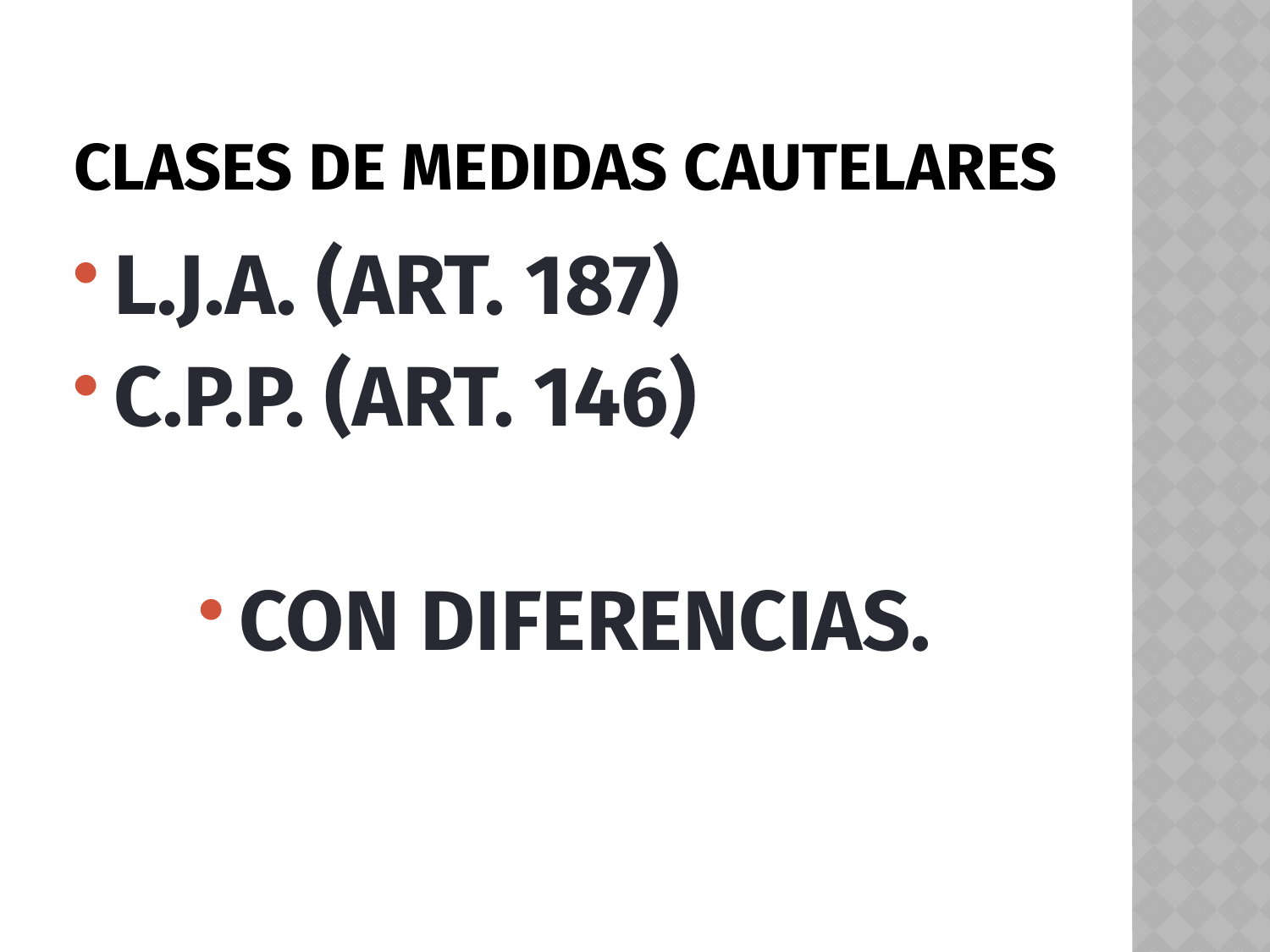

# Clases de medidas cautelares
L.J.A. (ART. 187)
C.P.P. (ART. 146)

CON DIFERENCIAS.